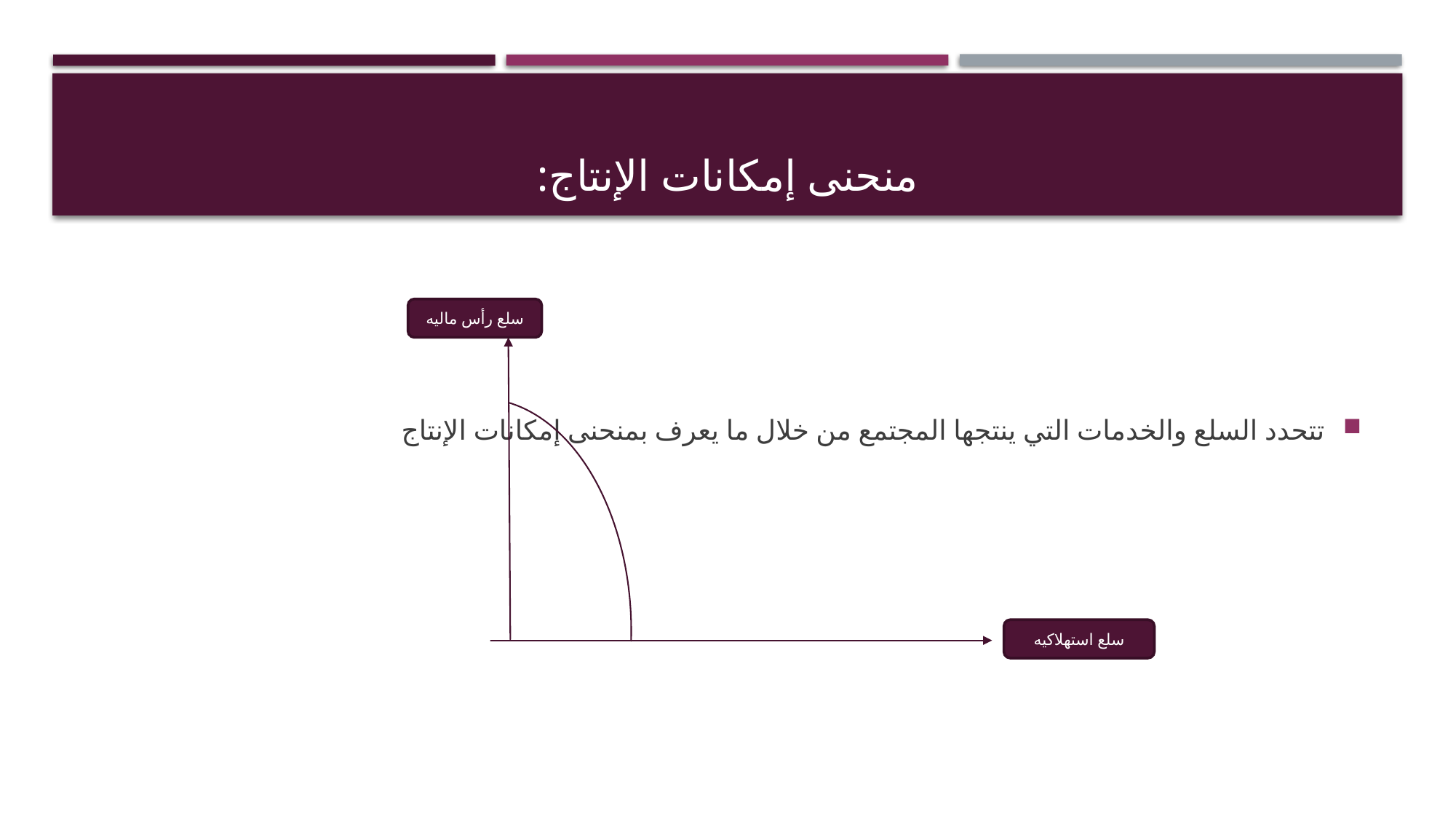

# منحنى إمكانات الإنتاج:
تتحدد السلع والخدمات التي ينتجها المجتمع من خلال ما يعرف بمنحنى إمكانات الإنتاج

سلع رأس ماليه

سلع استهلاكيه